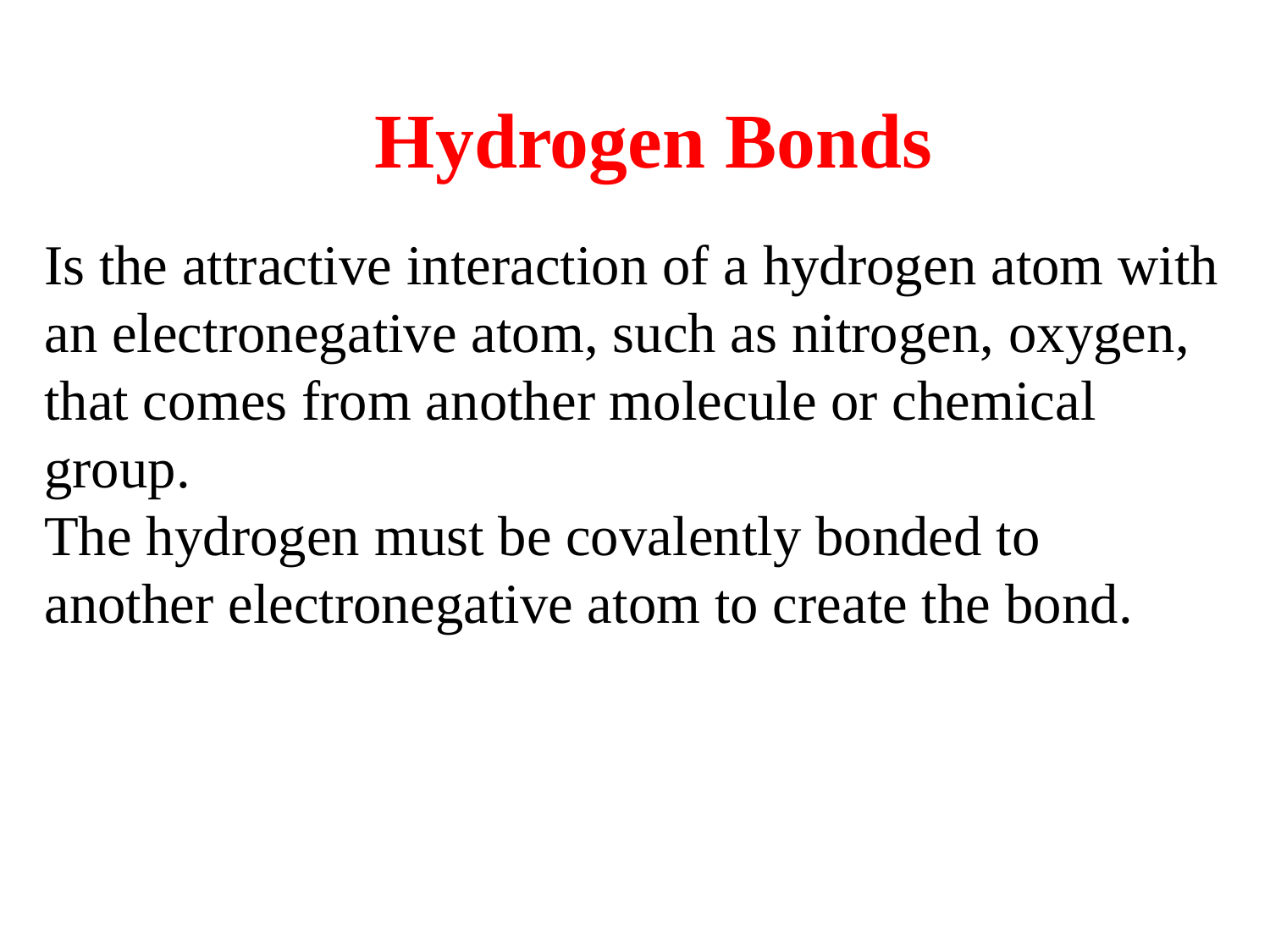

Hydrogen Bonds
Is the attractive interaction of a hydrogen atom with an electronegative atom, such as nitrogen, oxygen, that comes from another molecule or chemical group.
The hydrogen must be covalently bonded to another electronegative atom to create the bond.